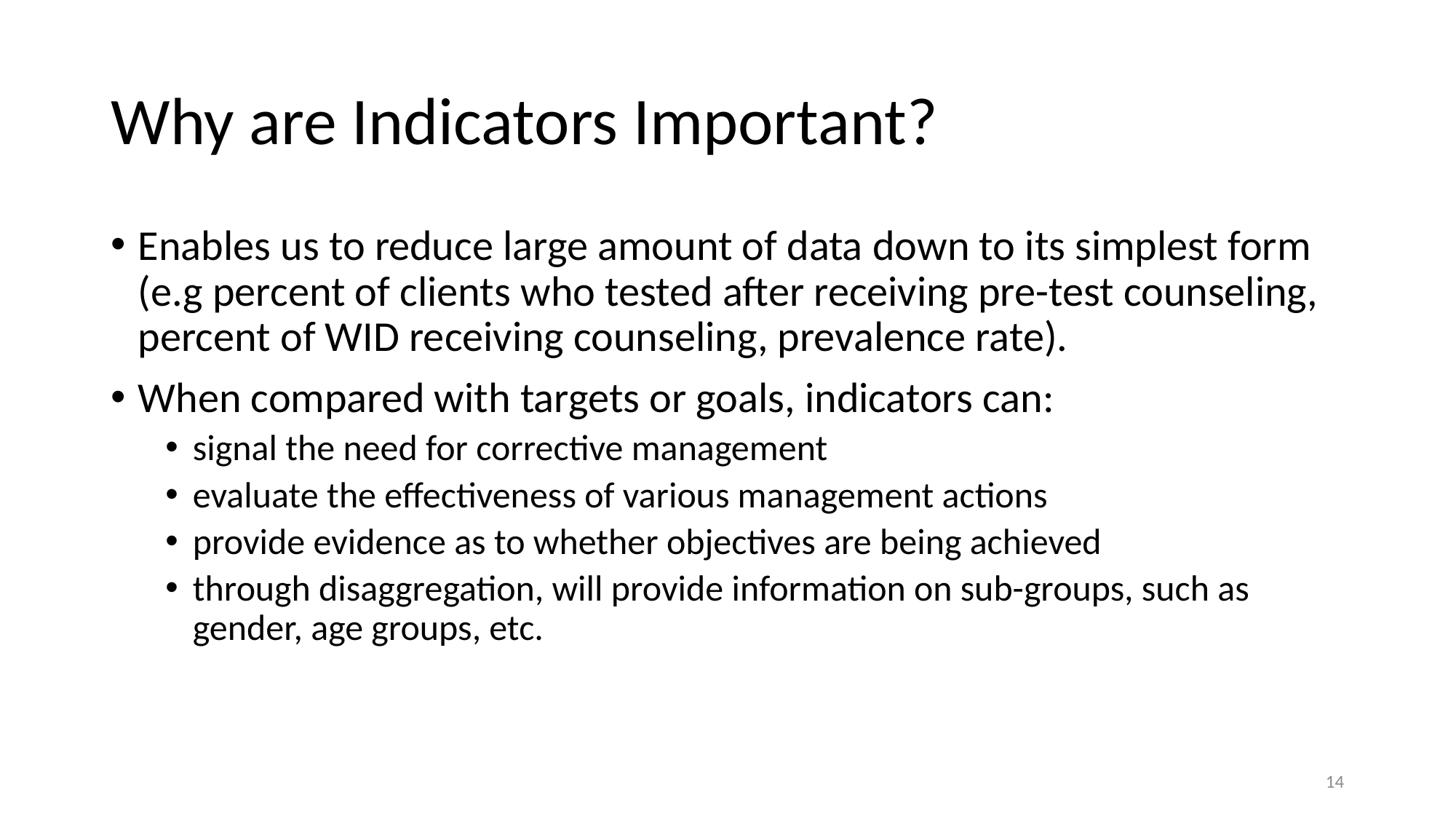

# Why are Indicators Important?
Enables us to reduce large amount of data down to its simplest form (e.g percent of clients who tested after receiving pre-test counseling, percent of WID receiving counseling, prevalence rate).
When compared with targets or goals, indicators can:
signal the need for corrective management
evaluate the effectiveness of various management actions
provide evidence as to whether objectives are being achieved
through disaggregation, will provide information on sub-groups, such as gender, age groups, etc.
14